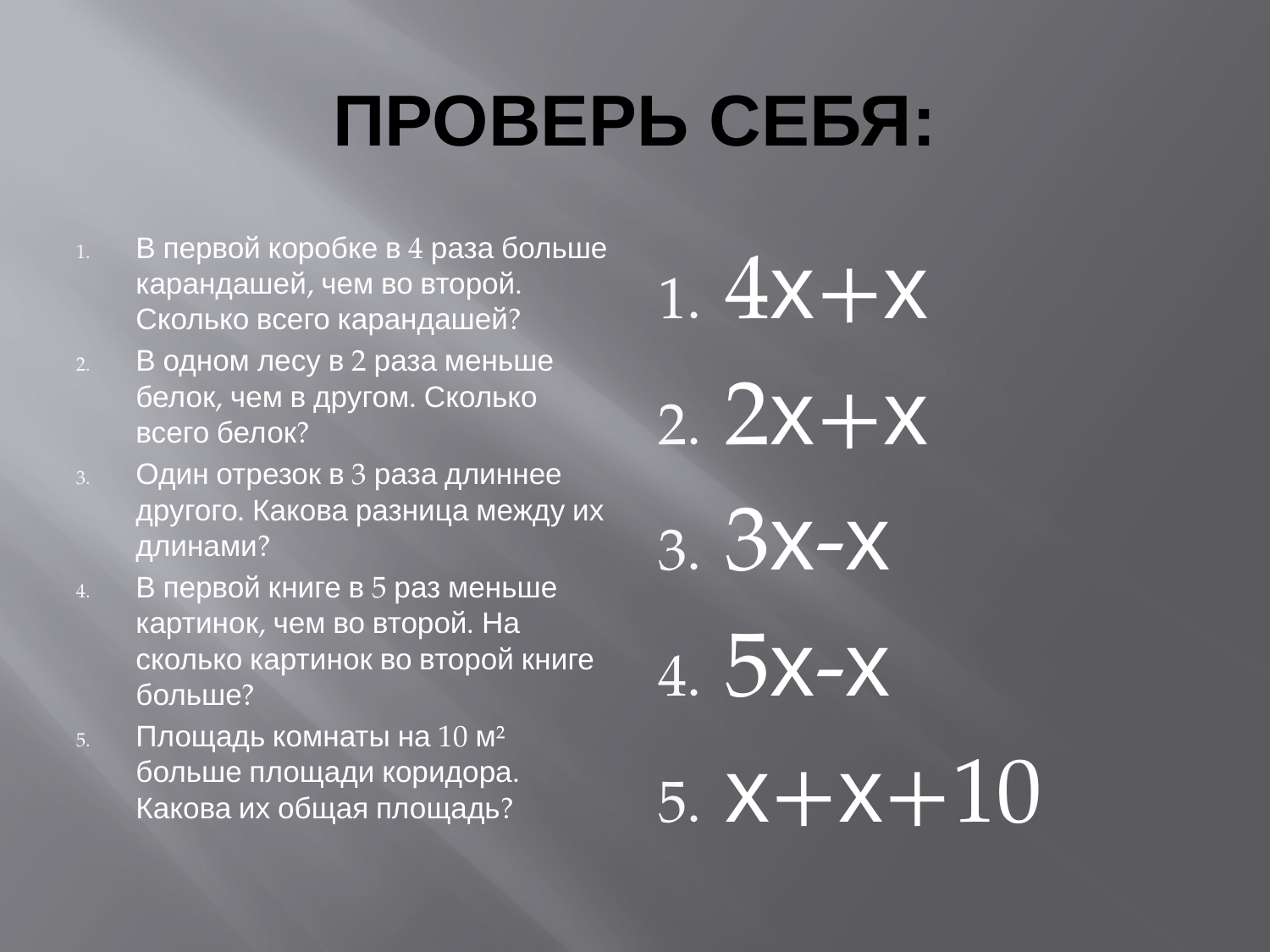

# ПРОВЕРЬ СЕБЯ:
В первой коробке в 4 раза больше карандашей, чем во второй. Сколько всего карандашей?
В одном лесу в 2 раза меньше белок, чем в другом. Сколько всего белок?
Один отрезок в 3 раза длиннее другого. Какова разница между их длинами?
В первой книге в 5 раз меньше картинок, чем во второй. На сколько картинок во второй книге больше?
Площадь комнаты на 10 м² больше площади коридора. Какова их общая площадь?

4х+х
2х+х
3х-х
5х-х
х+х+10